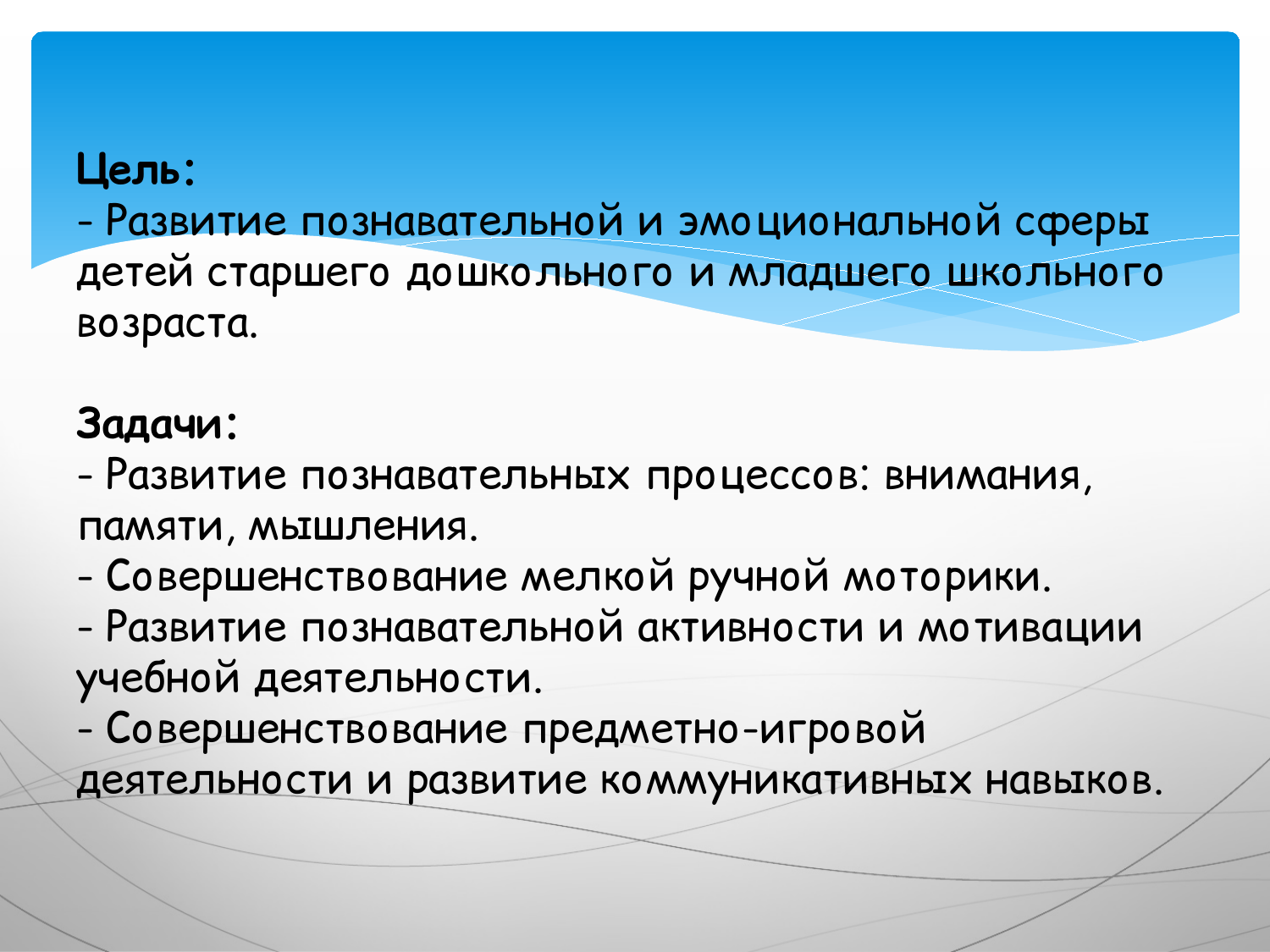

# Цель: - Развитие познавательной и эмоциональной сферы детей старшего дошкольного и младшего школьного возраста. Задачи: - Развитие познавательных процессов: внимания, памяти, мышления. - Совершенствование мелкой ручной моторики. - Развитие познавательной активности и мотивации учебной деятельности. - Совершенствование предметно-игровой деятельности и развитие коммуникативных навыков.